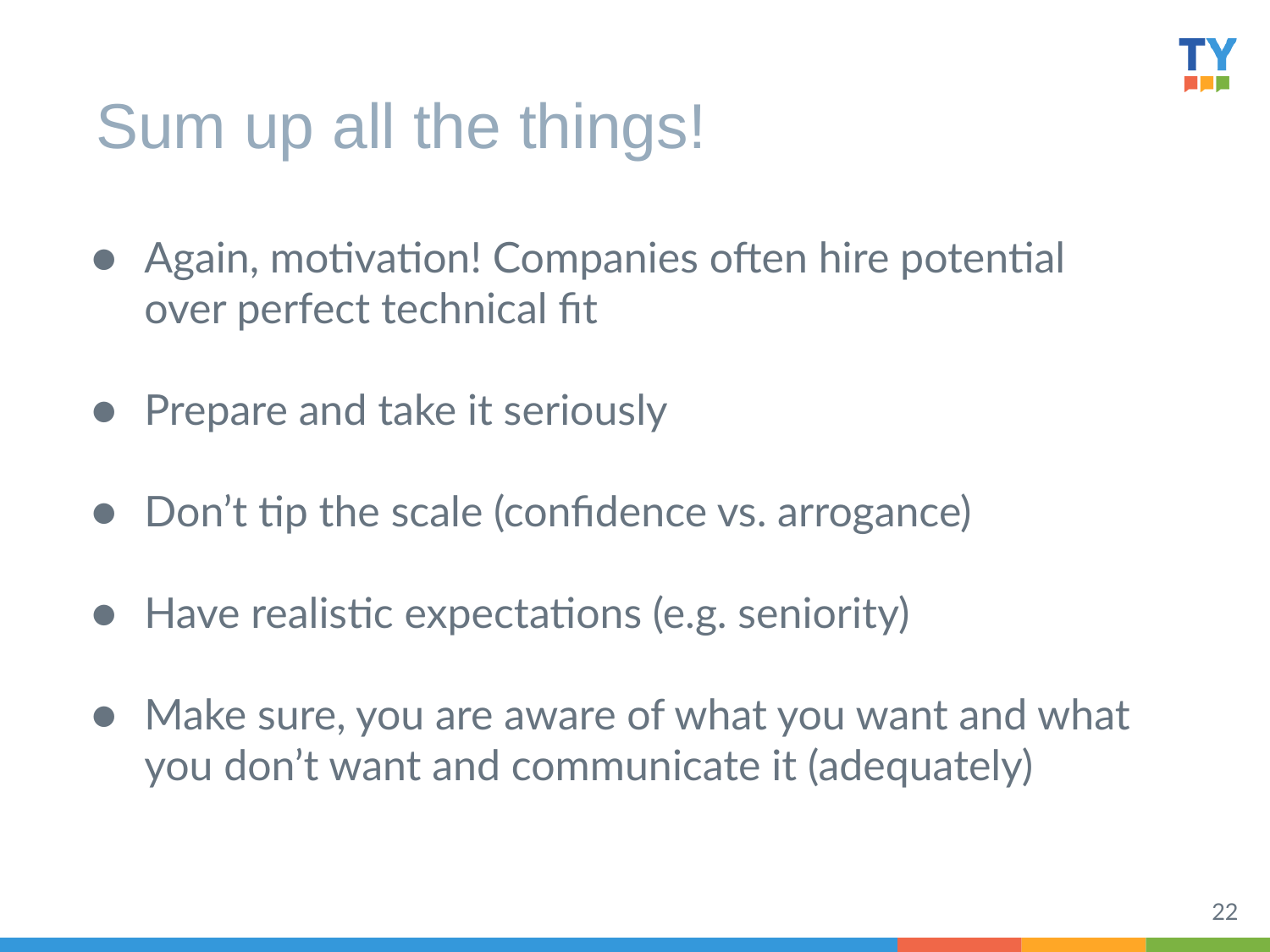

# Sum up all the things!
Again, motivation! Companies often hire potential over perfect technical fit

Prepare and take it seriously

Don’t tip the scale (confidence vs. arrogance)

Have realistic expectations (e.g. seniority)

Make sure, you are aware of what you want and what you don’t want and communicate it (adequately)

22